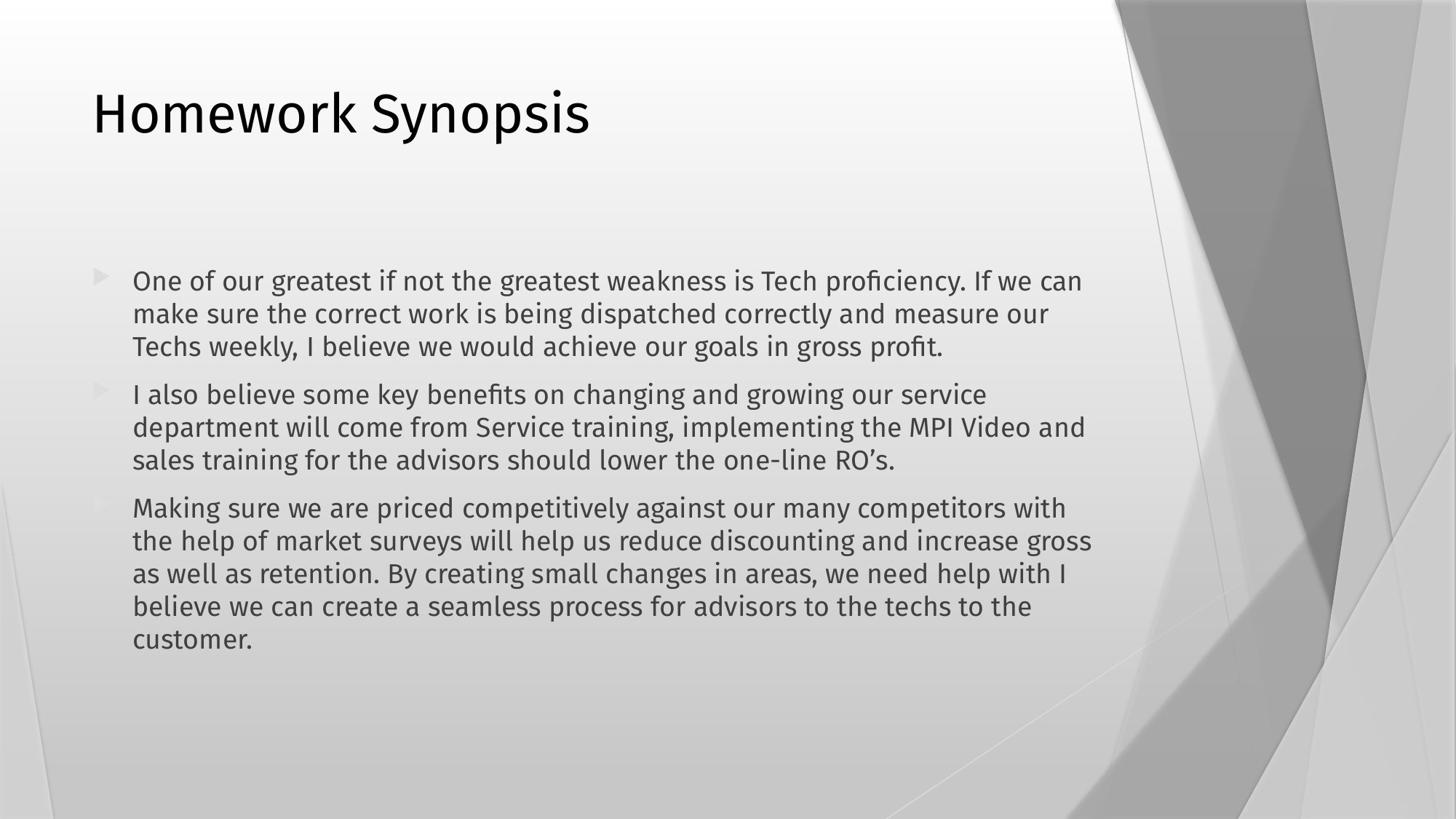

# Homework Synopsis
One of our greatest if not the greatest weakness is Tech proficiency. If we can make sure the correct work is being dispatched correctly and measure our Techs weekly, I believe we would achieve our goals in gross profit.
I also believe some key benefits on changing and growing our service department will come from Service training, implementing the MPI Video and sales training for the advisors should lower the one-line RO’s.
Making sure we are priced competitively against our many competitors with the help of market surveys will help us reduce discounting and increase gross as well as retention. By creating small changes in areas, we need help with I believe we can create a seamless process for advisors to the techs to the customer.